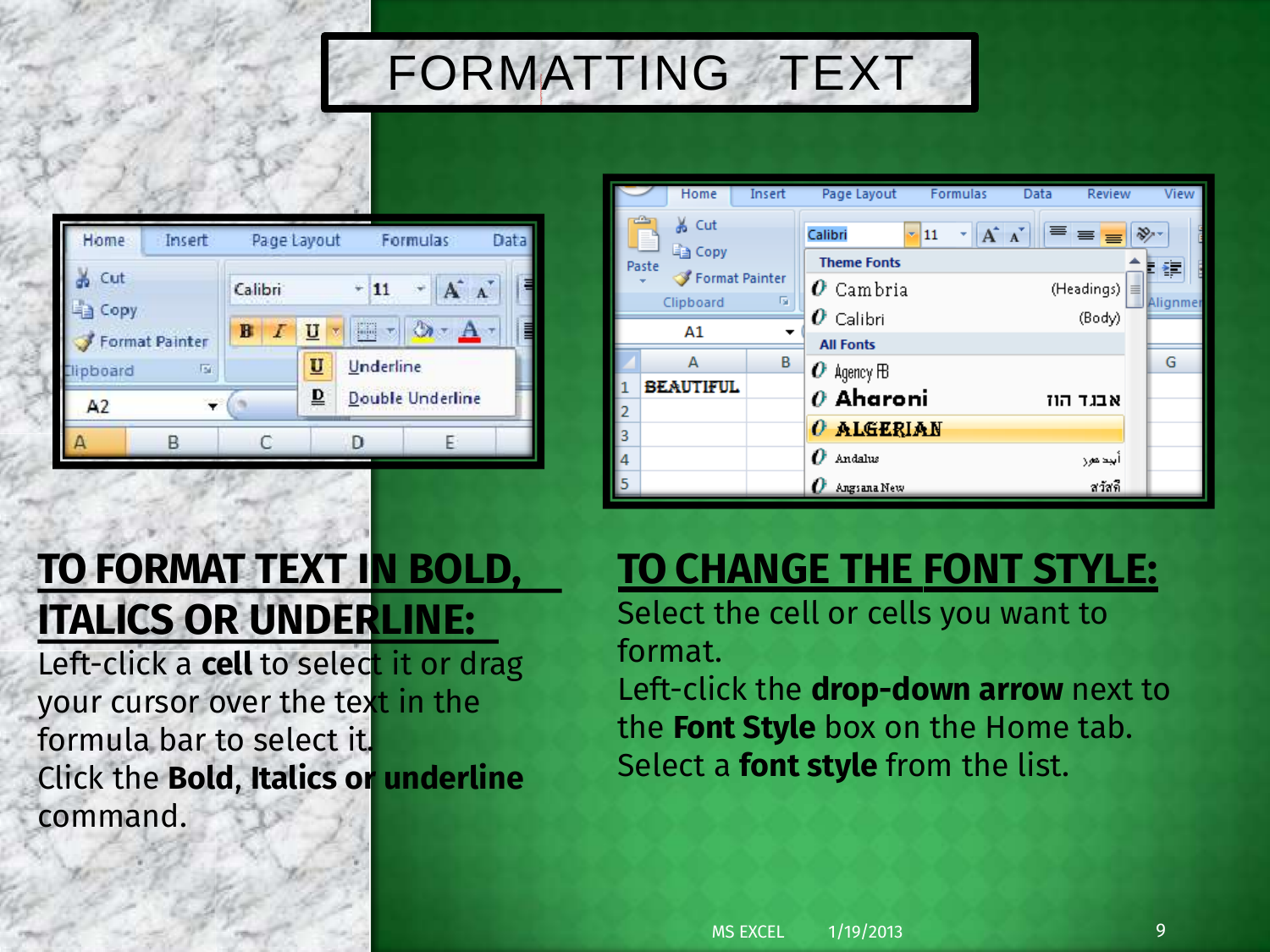

# FORMATTING	TEXT

TO FORMAT TEXT IN BOLD,
TO CHANGE THE FONT STYLE:
Select the cell or cells you want to
format.
Left-click the drop-down arrow next to  the Font Style box on the Home tab.
Select a font style from the list.

ITALICS OR UNDERLINE:

Left-click a cell to select it or drag  your cursor over the text in the  formula bar to select it.
Click the Bold, Italics or underline
command.
9
1/19/2013
MS EXCEL